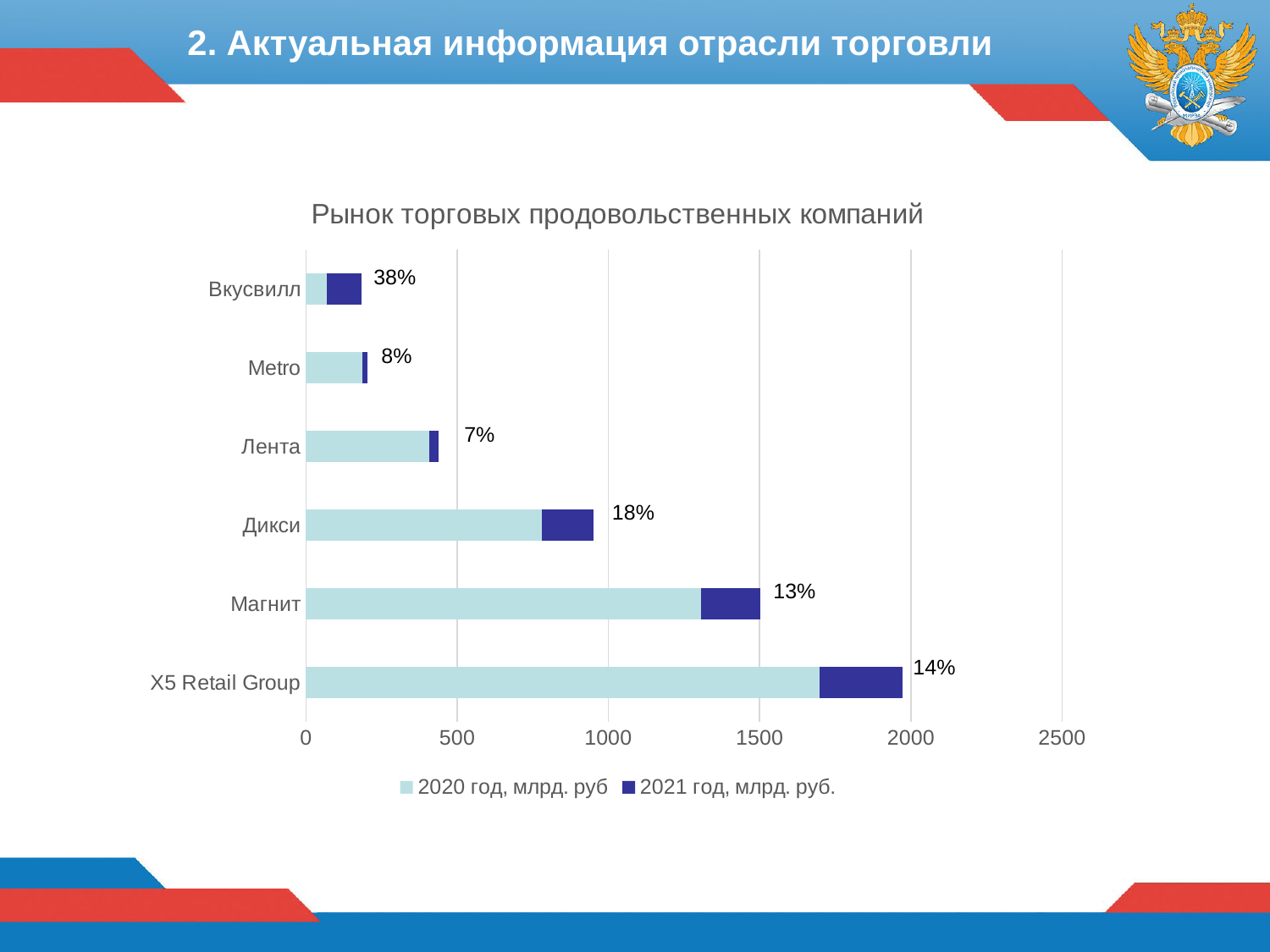

2. Актуальная информация отрасли торговли

### Chart: Рынок торговых продовольственных компаний

| Category | 2020 год, млрд. руб | 2021 год, млрд. руб. |
|---|---|---|
| X5 Retail Group | 1697.0 | 276.0 |
| Магнит | 1305.0 | 196.0 |
| Дикси | 779.0 | 171.0 |
| Лента | 407.0 | 31.0 |
| Metro | 187.0 | 16.0 |
| Вкусвилл | 70.0 | 114.0 |